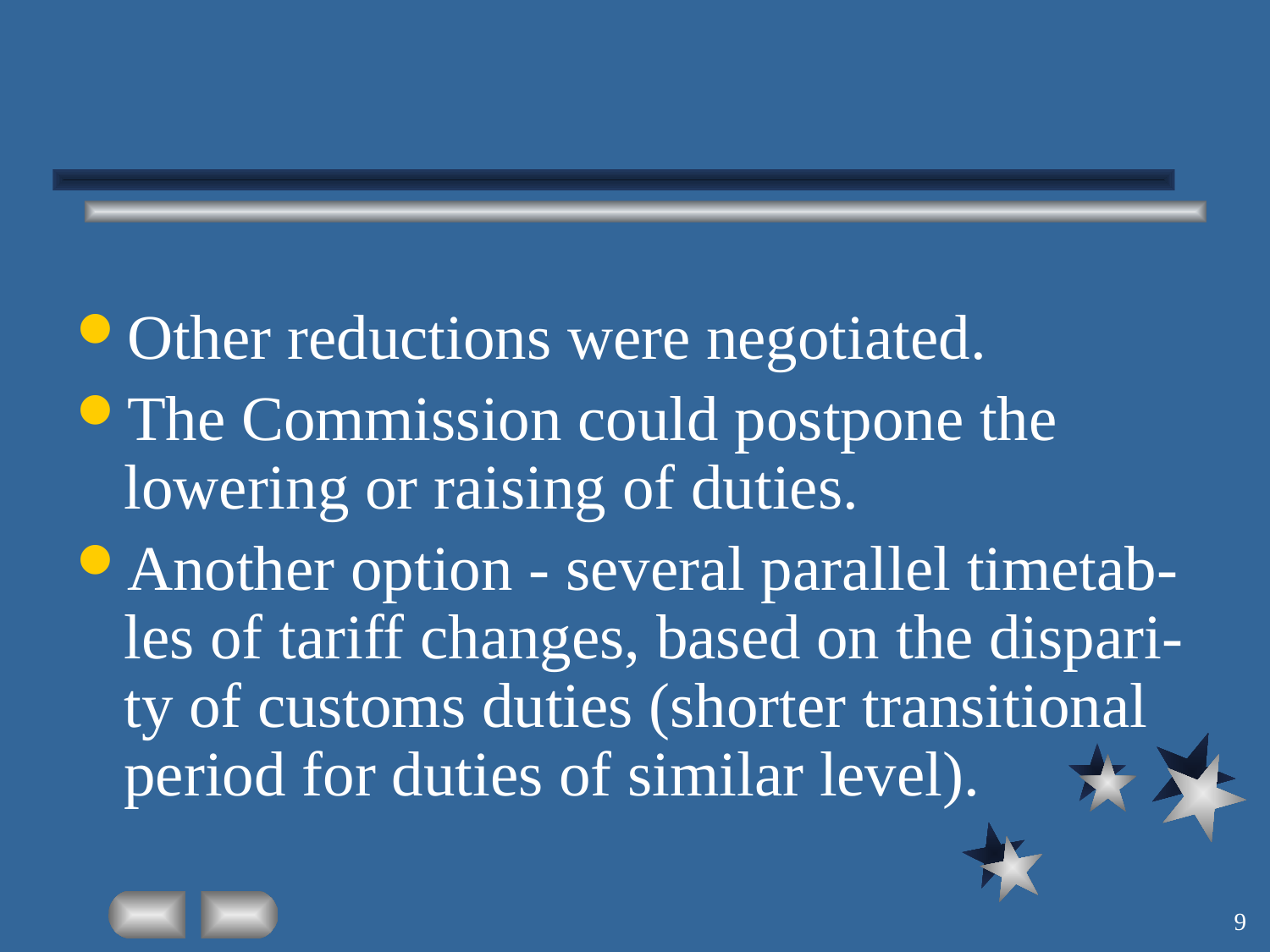

#

Other reductions were negotiated.
The Commission could postpone the lowering or raising of duties.
Another option - several parallel timetab-les of tariff changes, based on the dispari-ty of customs duties (shorter transitional period for duties of similar level).
9